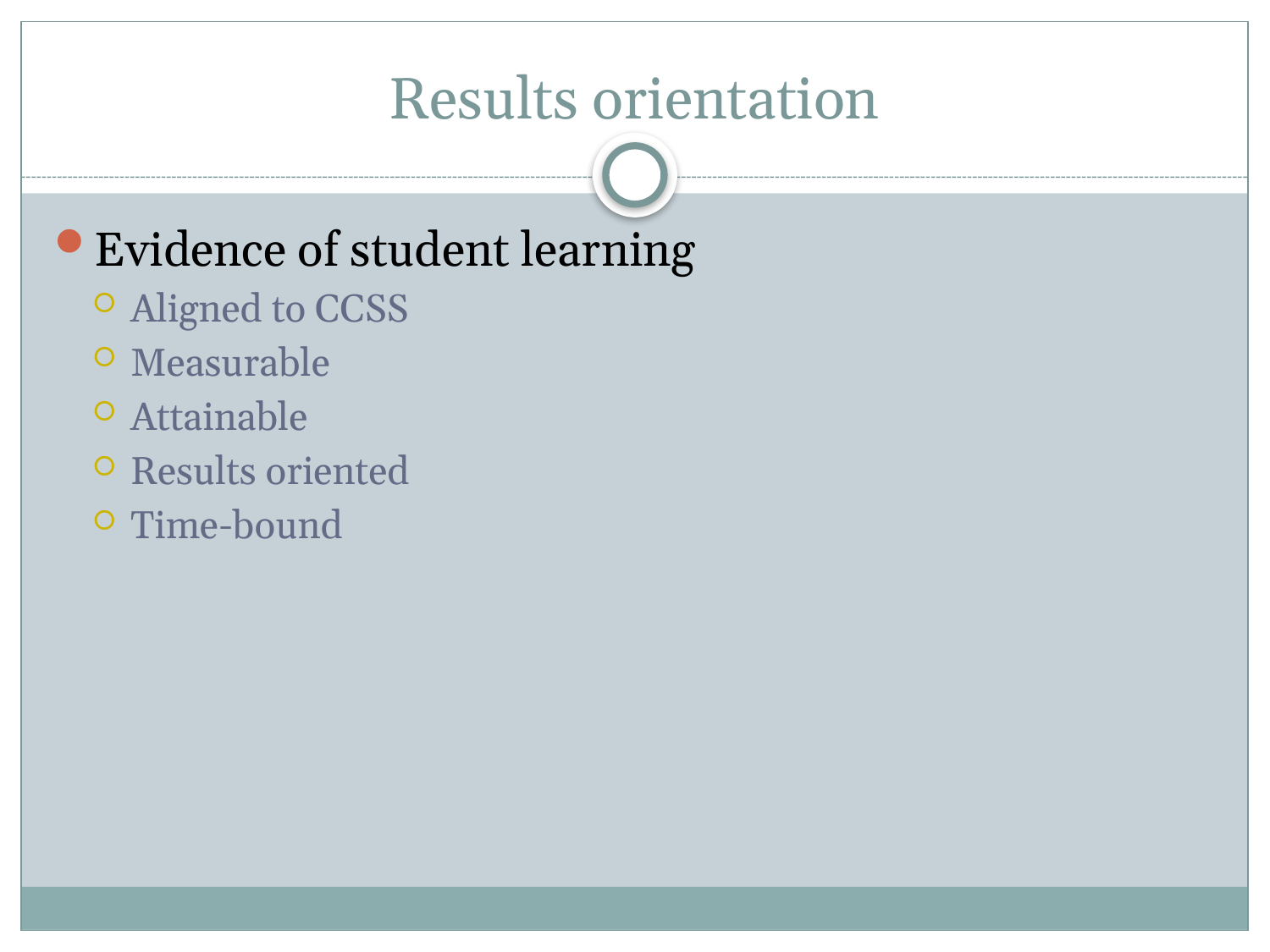

# Results orientation
Evidence of student learning
Aligned to CCSS
Measurable
Attainable
Results oriented
Time-bound